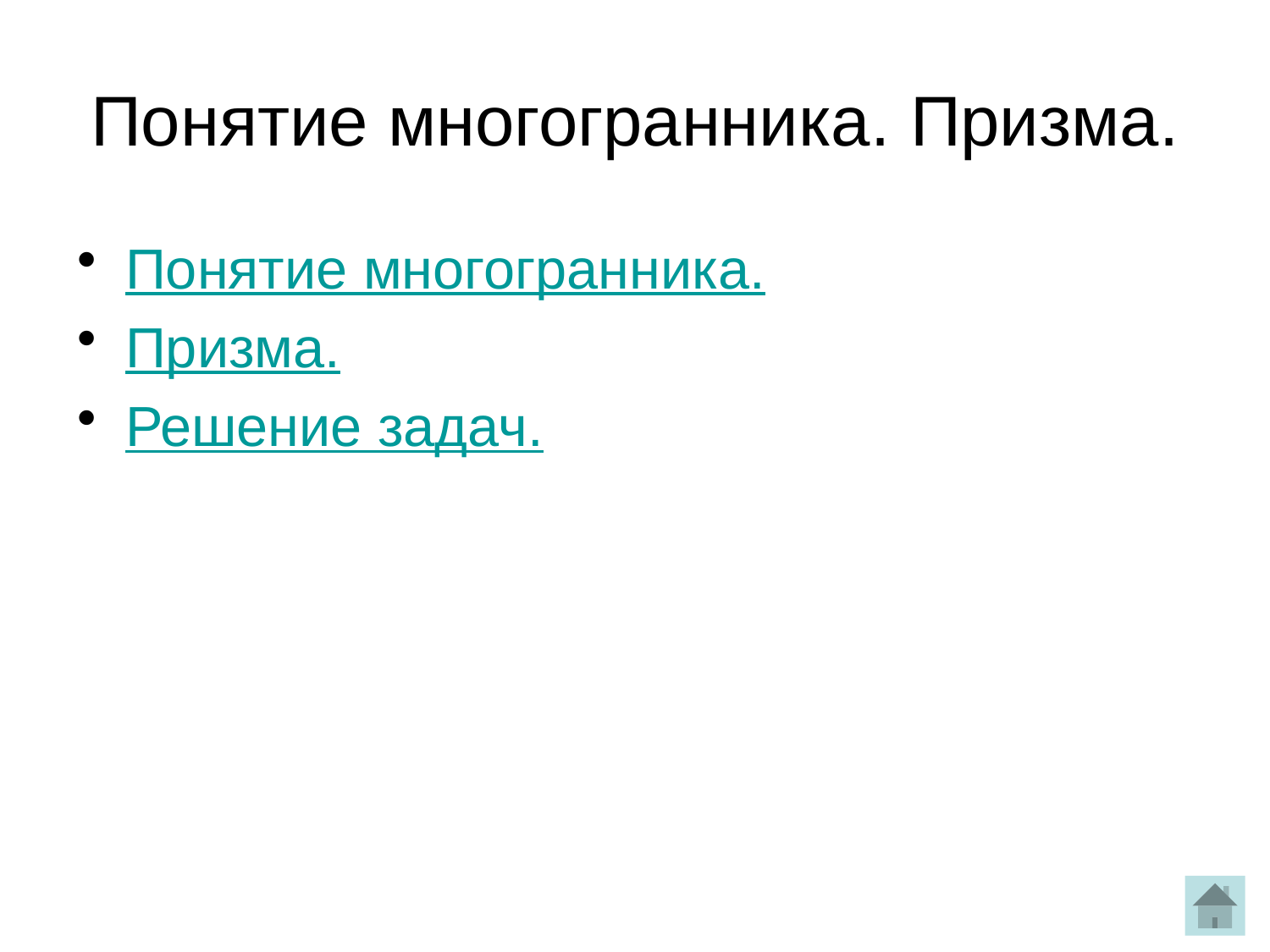

# Понятие многогранника. Призма.
Понятие многогранника.
Призма.
Решение задач.